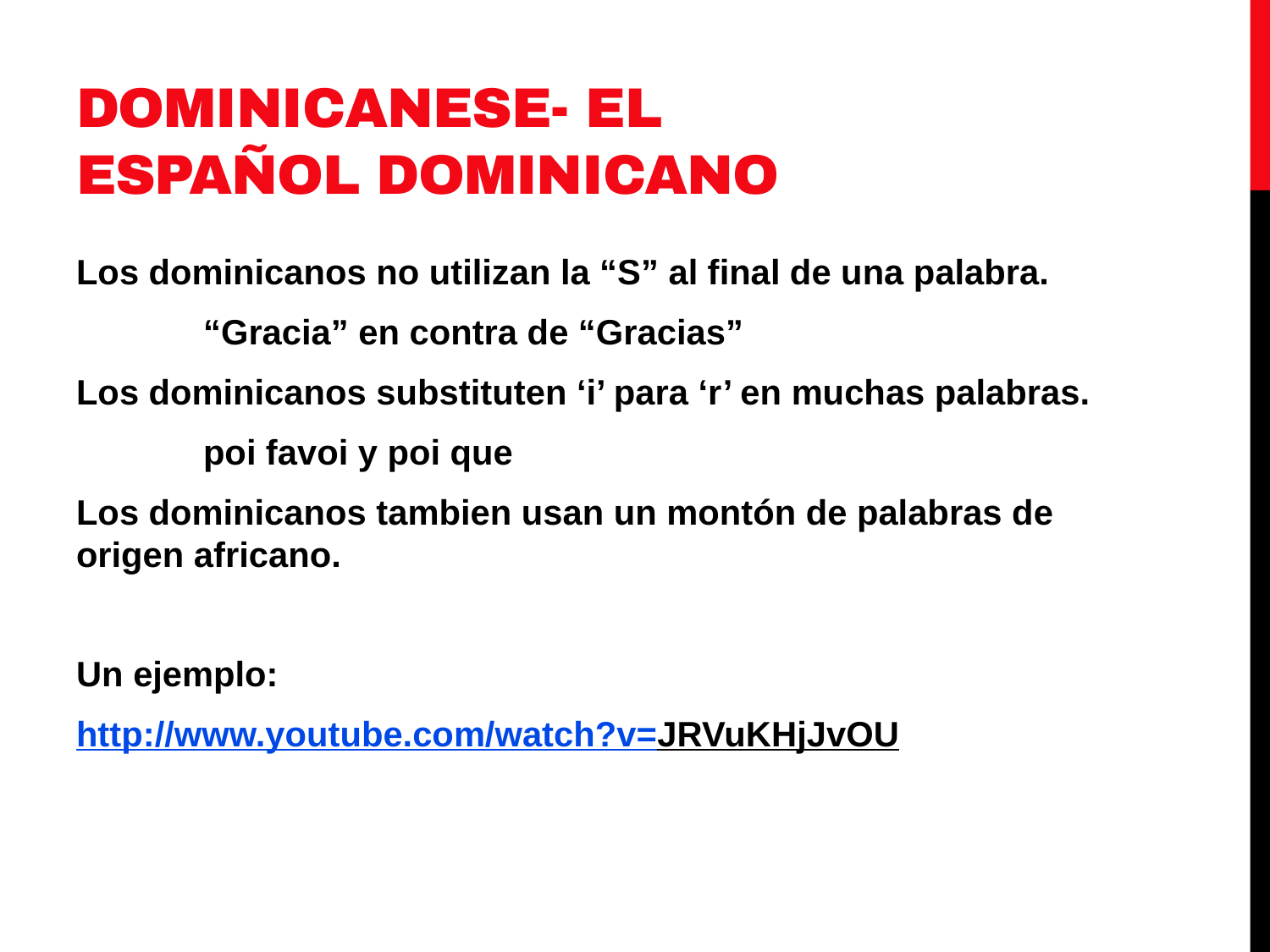

# Dominicanese- el Español dominicano
Los dominicanos no utilizan la “S” al final de una palabra.
	“Gracia” en contra de “Gracias”
Los dominicanos substituten ‘i’ para ‘r’ en muchas palabras.
	poi favoi y poi que
Los dominicanos tambien usan un montón de palabras de origen africano.

Un ejemplo:
http://www.youtube.com/watch?v=JRVuKHjJvOU